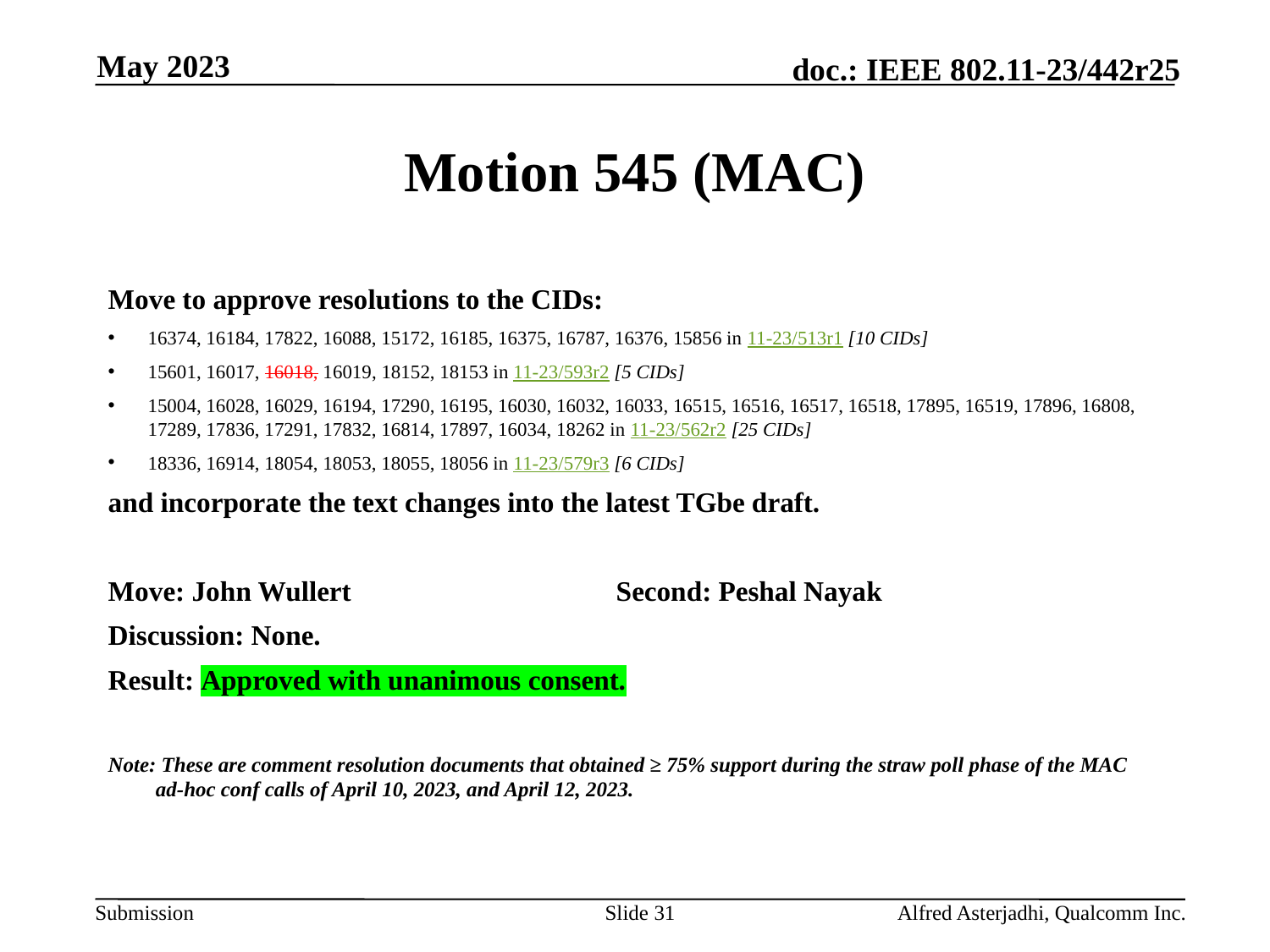

May 2023
# Motion 545 (MAC)
Move to approve resolutions to the CIDs:
16374, 16184, 17822, 16088, 15172, 16185, 16375, 16787, 16376, 15856 in 11-23/513r1 [10 CIDs]
15601, 16017, 16018, 16019, 18152, 18153 in 11-23/593r2 [5 CIDs]
15004, 16028, 16029, 16194, 17290, 16195, 16030, 16032, 16033, 16515, 16516, 16517, 16518, 17895, 16519, 17896, 16808, 17289, 17836, 17291, 17832, 16814, 17897, 16034, 18262 in 11-23/562r2 [25 CIDs]
18336, 16914, 18054, 18053, 18055, 18056 in 11-23/579r3 [6 CIDs]
and incorporate the text changes into the latest TGbe draft.

Move: John Wullert			Second: Peshal Nayak
Discussion: None.
Result: Approved with unanimous consent.

Note: These are comment resolution documents that obtained ≥ 75% support during the straw poll phase of the MAC ad-hoc conf calls of April 10, 2023, and April 12, 2023.
Slide 31
Alfred Asterjadhi, Qualcomm Inc.